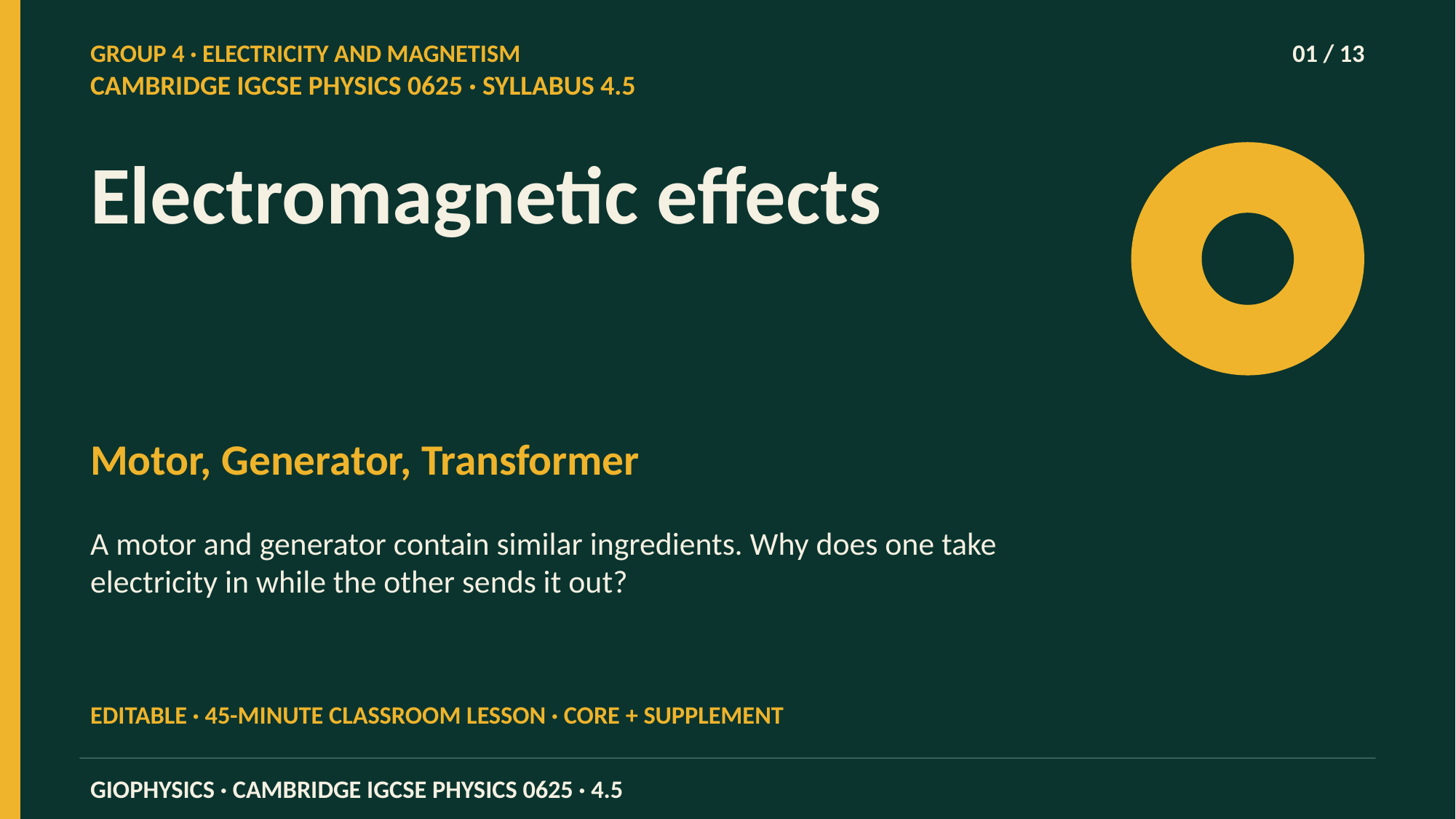

GROUP 4 · ELECTRICITY AND MAGNETISM
01 / 13
CAMBRIDGE IGCSE PHYSICS 0625 · SYLLABUS 4.5
Electromagnetic effects

Motor, Generator, Transformer
A motor and generator contain similar ingredients. Why does one take electricity in while the other sends it out?
EDITABLE · 45-MINUTE CLASSROOM LESSON · CORE + SUPPLEMENT

GIOPHYSICS · CAMBRIDGE IGCSE PHYSICS 0625 · 4.5